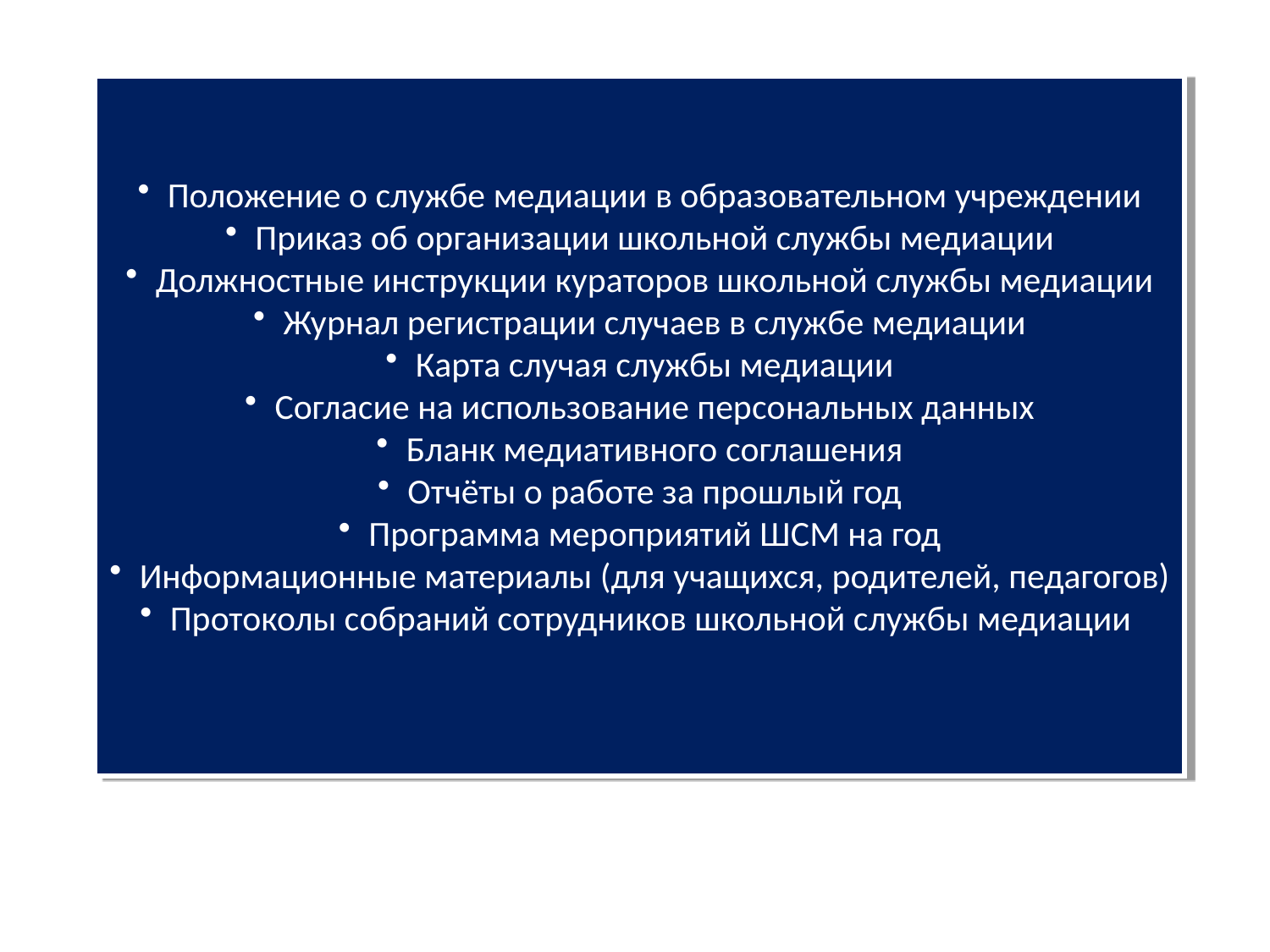

Положение о службе медиации в образовательном учреждении
Приказ об организации школьной службы медиации
Должностные инструкции кураторов школьной службы медиации
Журнал регистрации случаев в службе медиации
Карта случая службы медиации
Согласие на использование персональных данных
Бланк медиативного соглашения
Отчёты о работе за прошлый год
Программа мероприятий ШCМ на год
Информационные материалы (для учащихся, родителей, педагогов)
Протоколы собраний сотрудников школьной службы медиации